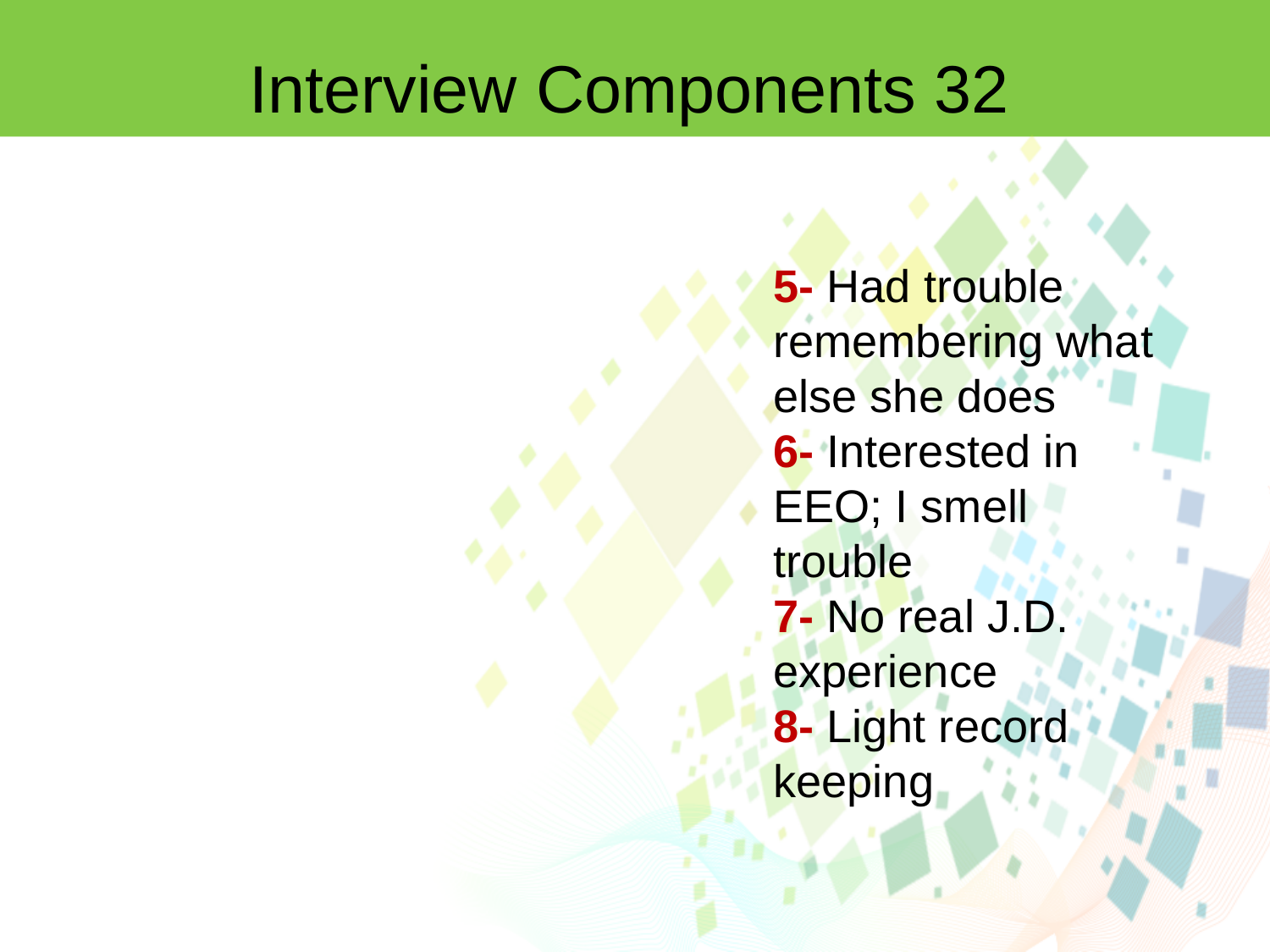

Interview Components 32
5- Had trouble remembering what else she does
6- Interested in EEO; I smell trouble
7- No real J.D. experience
8- Light record keeping